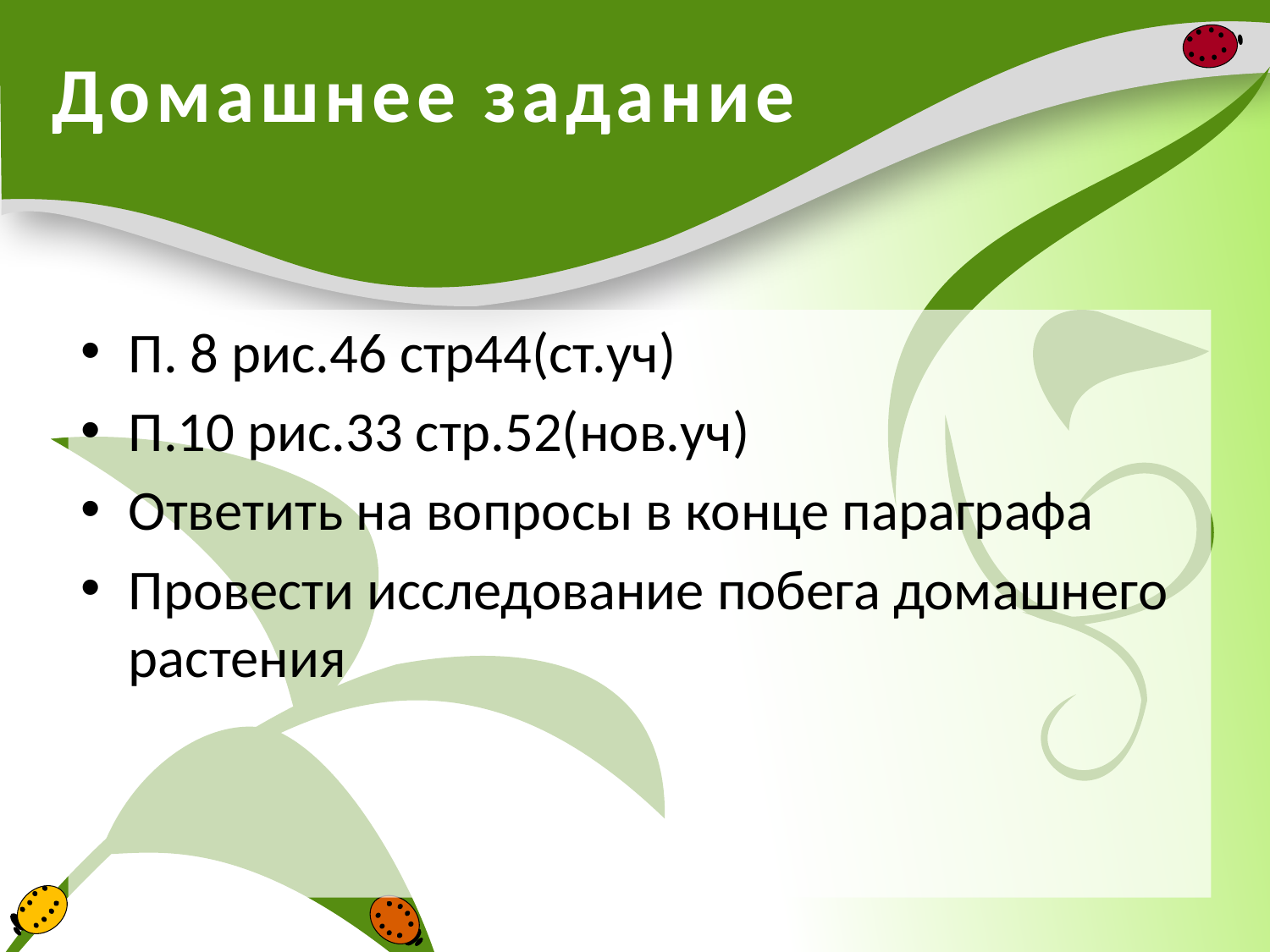

# Домашнее задание
П. 8 рис.46 стр44(ст.уч)
П.10 рис.33 стр.52(нов.уч)
Ответить на вопросы в конце параграфа
Провести исследование побега домашнего растения